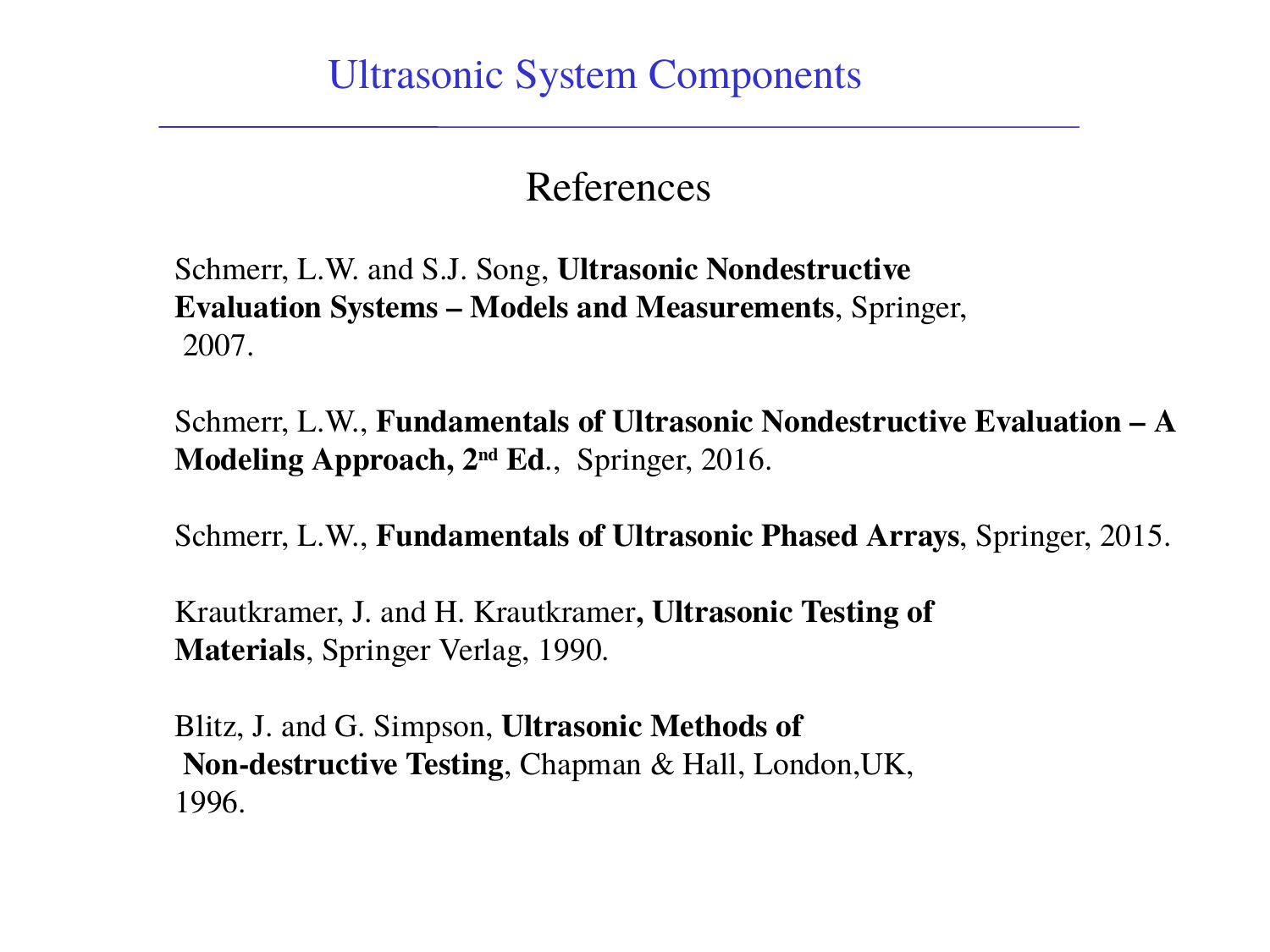

Ultrasonic System Components

References
Schmerr, L.W. and S.J. Song, Ultrasonic Nondestructive
Evaluation Systems – Models and Measurements, Springer,
 2007.

Schmerr, L.W., Fundamentals of Ultrasonic Nondestructive Evaluation – A
Modeling Approach, 2nd Ed.,  Springer, 2016.

Schmerr, L.W., Fundamentals of Ultrasonic Phased Arrays, Springer, 2015.

Krautkramer, J. and H. Krautkramer, Ultrasonic Testing of
Materials, Springer Verlag, 1990.

Blitz, J. and G. Simpson, Ultrasonic Methods of
 Non-destructive Testing, Chapman & Hall, London,UK,
1996.